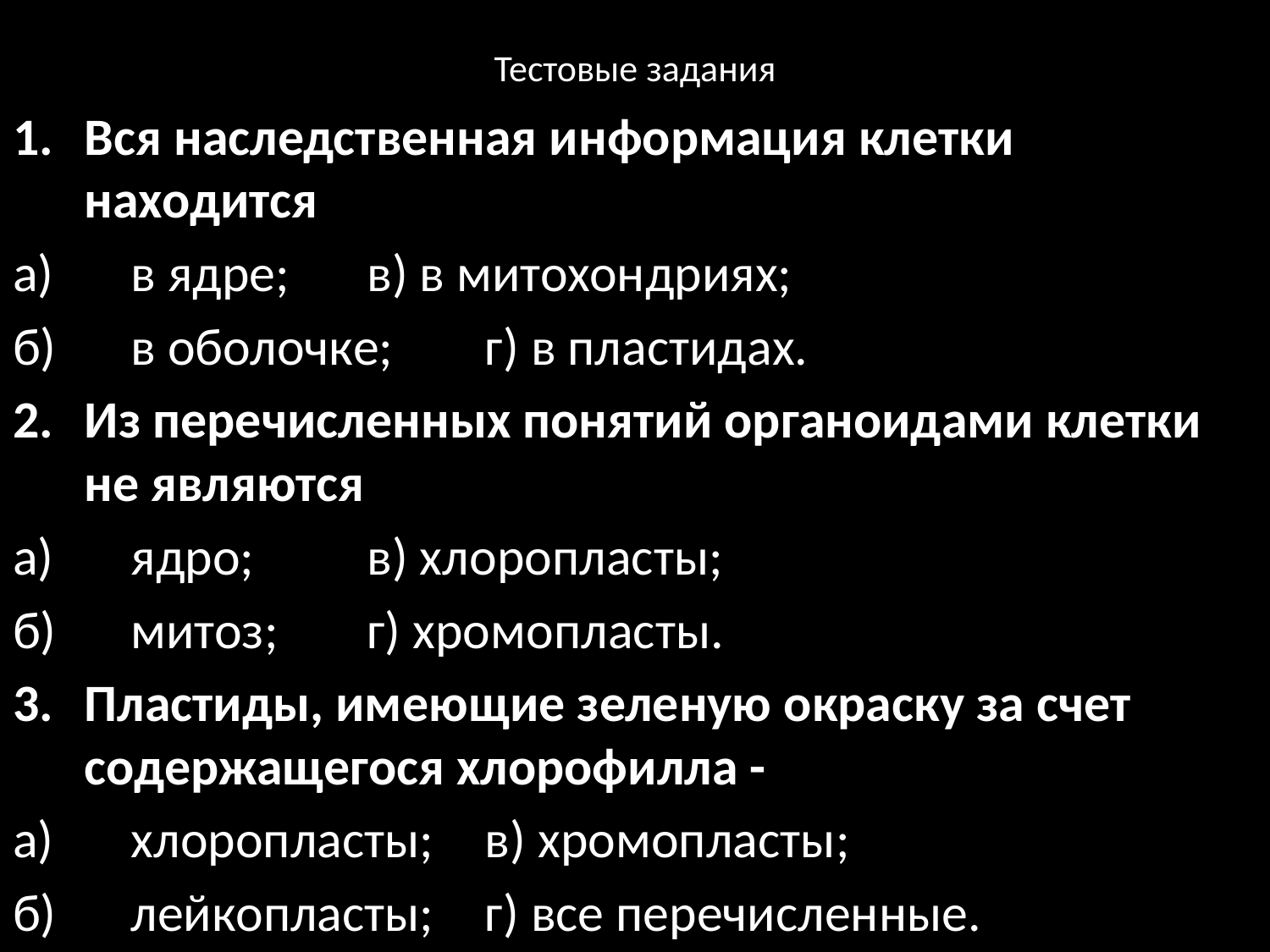

# Тестовые задания
Вся наследственная информация клетки находится
а)	в ядре;	в) в митохондриях;
б)	в оболочке;	г) в пластидах.
Из перечисленных понятий органоидами клетки не являются
а)	ядро;     	в) хлоропласты;
б)	митоз;	г) хромопласты.
Пластиды, имеющие зеленую окраску за счет содержащегося хлорофилла -
а)	хлоропласты;	в) хромопласты;
б)	лейкопласты;	г) все перечисленные.